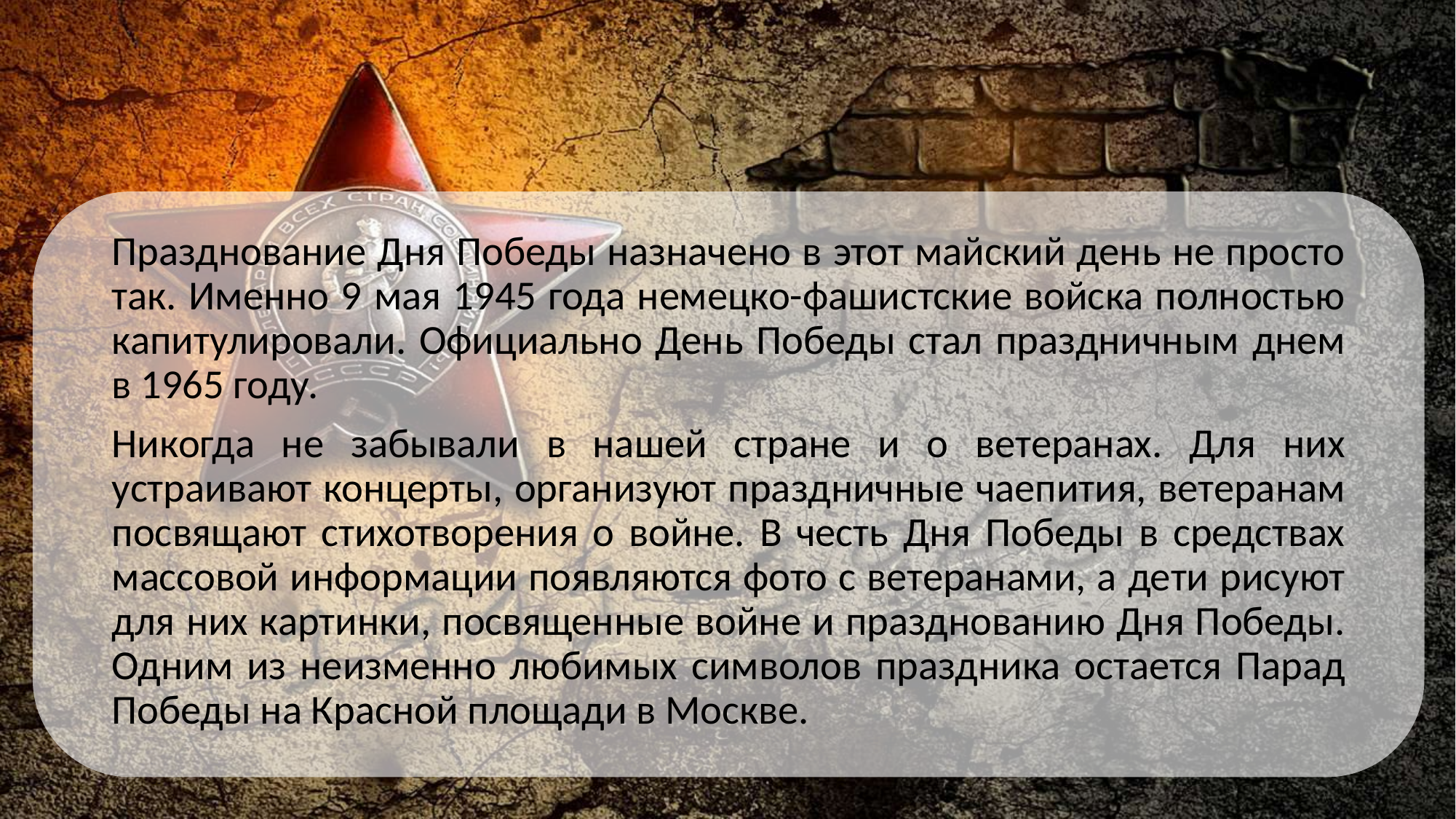

Празднование Дня Победы назначено в этот майский день не просто так. Именно 9 мая 1945 года немецко-фашистские войска полностью капитулировали. Официально День Победы стал праздничным днем в 1965 году.
Никогда не забывали в нашей стране и о ветеранах. Для них устраивают концерты, организуют праздничные чаепития, ветеранам посвящают стихотворения о войне. В честь Дня Победы в средствах массовой информации появляются фото с ветеранами, а дети рисуют для них картинки, посвященные войне и празднованию Дня Победы. Одним из неизменно любимых символов праздника остается Парад Победы на Красной площади в Москве.